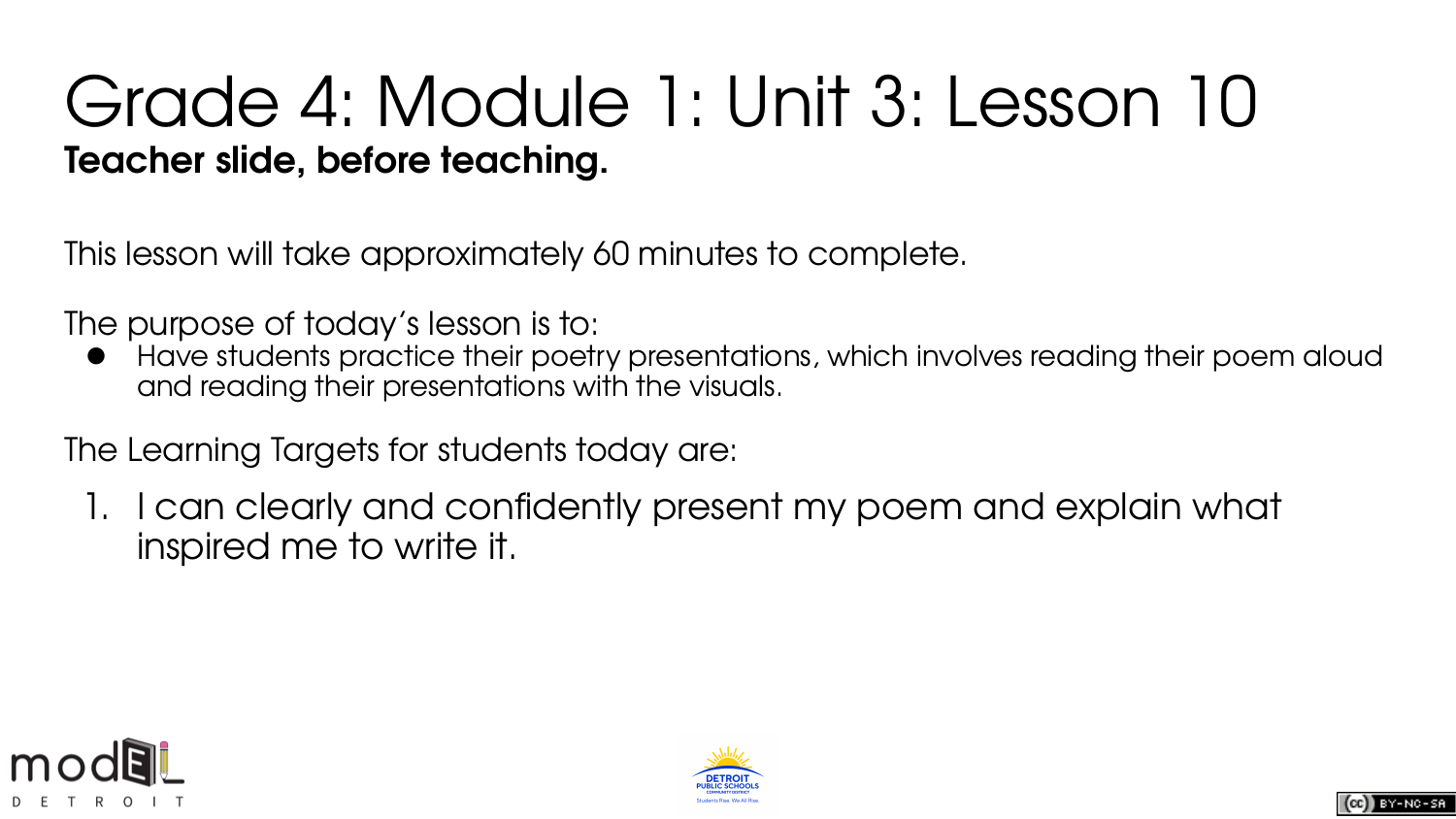

# Grade 4: Module 1: Unit 3: Lesson 10
Teacher slide, before teaching.
This lesson will take approximately 60 minutes to complete.

The purpose of today’s lesson is to:
Have students practice their poetry presentations, which involves reading their poem aloud and reading their presentations with the visuals.

The Learning Targets for students today are:
I can clearly and confidently present my poem and explain what inspired me to write it.